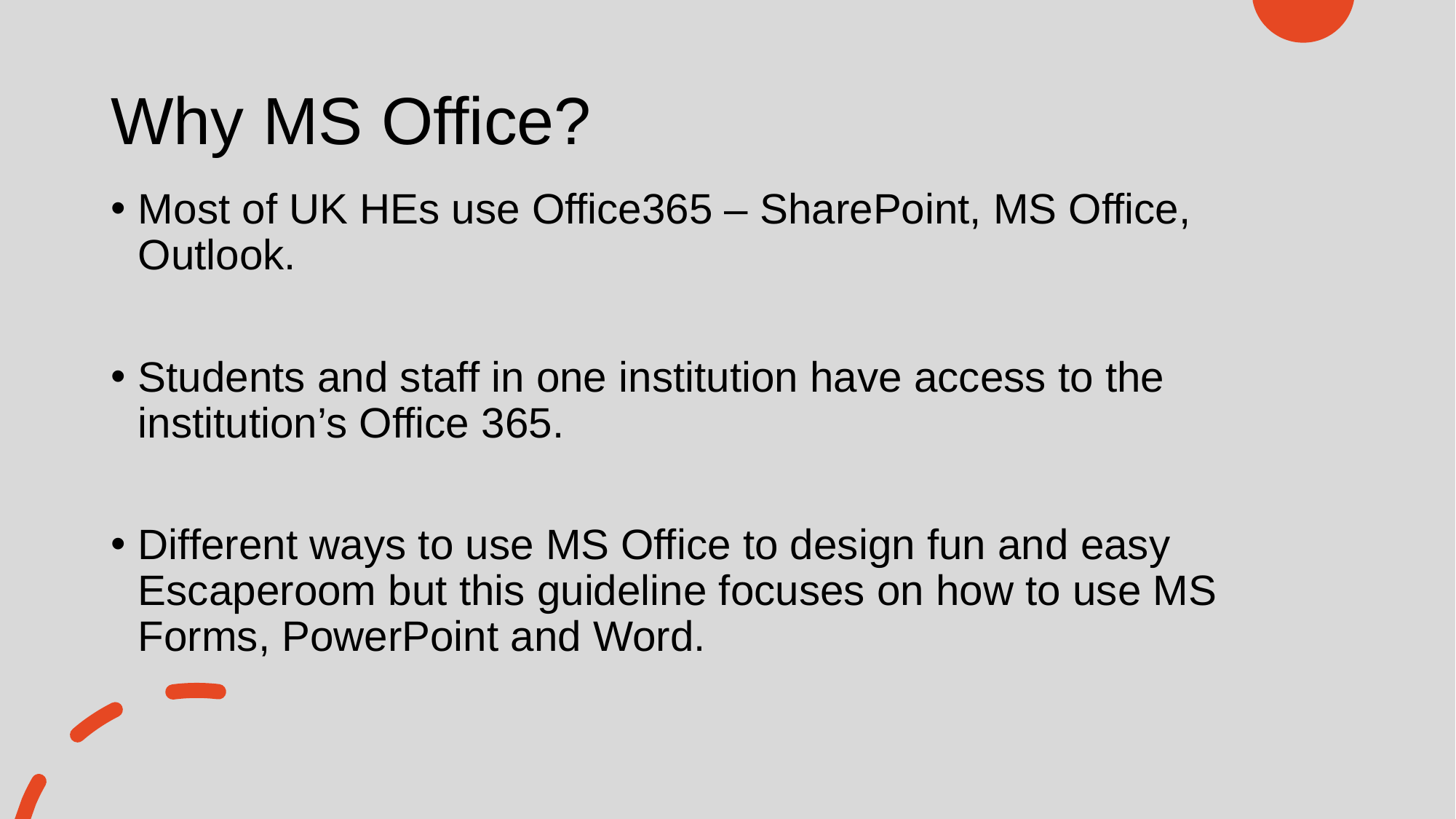

# Why MS Office?
Most of UK HEs use Office365 – SharePoint, MS Office, Outlook.

Students and staff in one institution have access to the institution’s Office 365.

Different ways to use MS Office to design fun and easy Escaperoom but this guideline focuses on how to use MS Forms, PowerPoint and Word.